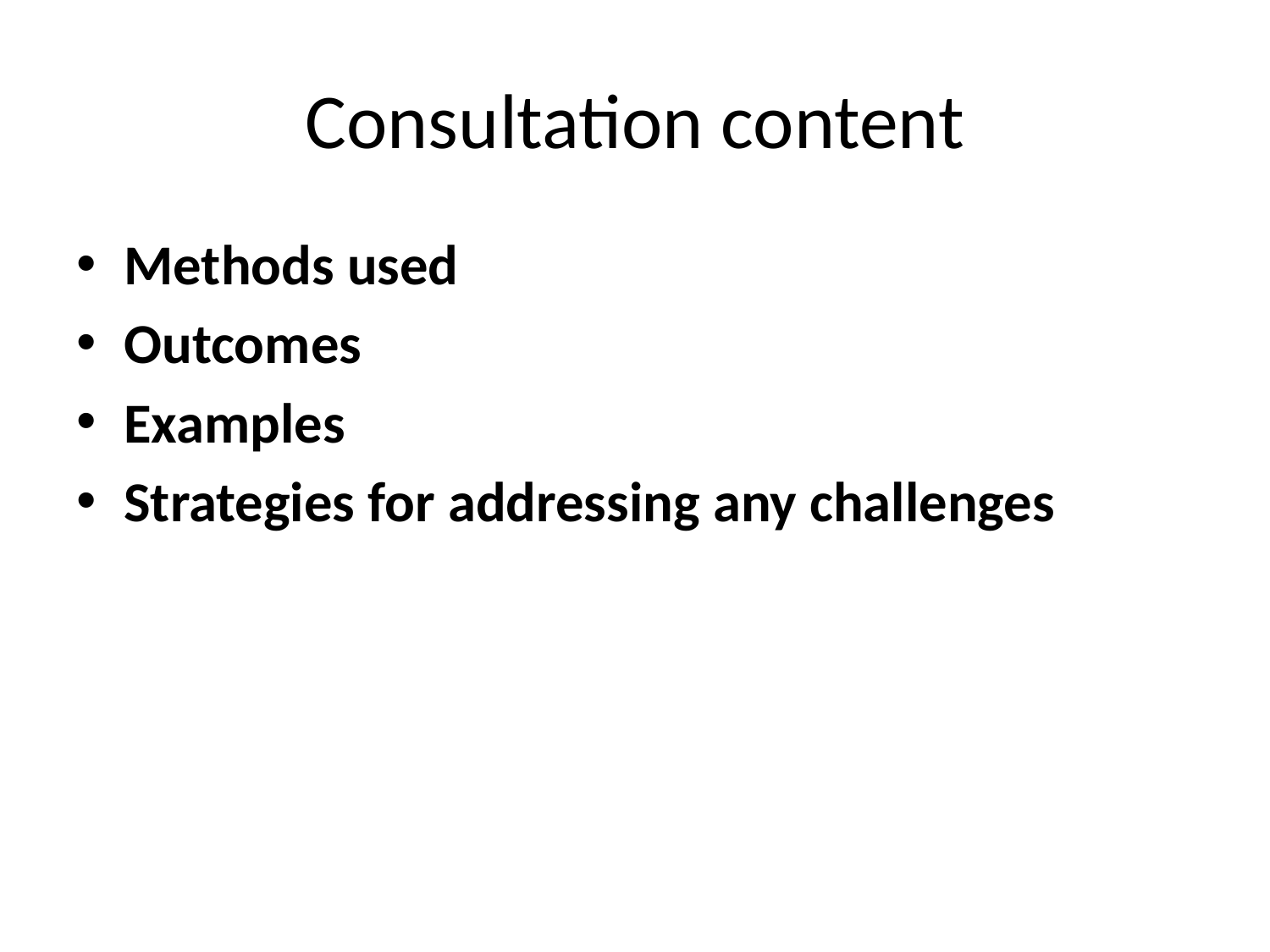

# Consultation content
Methods used
Outcomes
Examples
Strategies for addressing any challenges